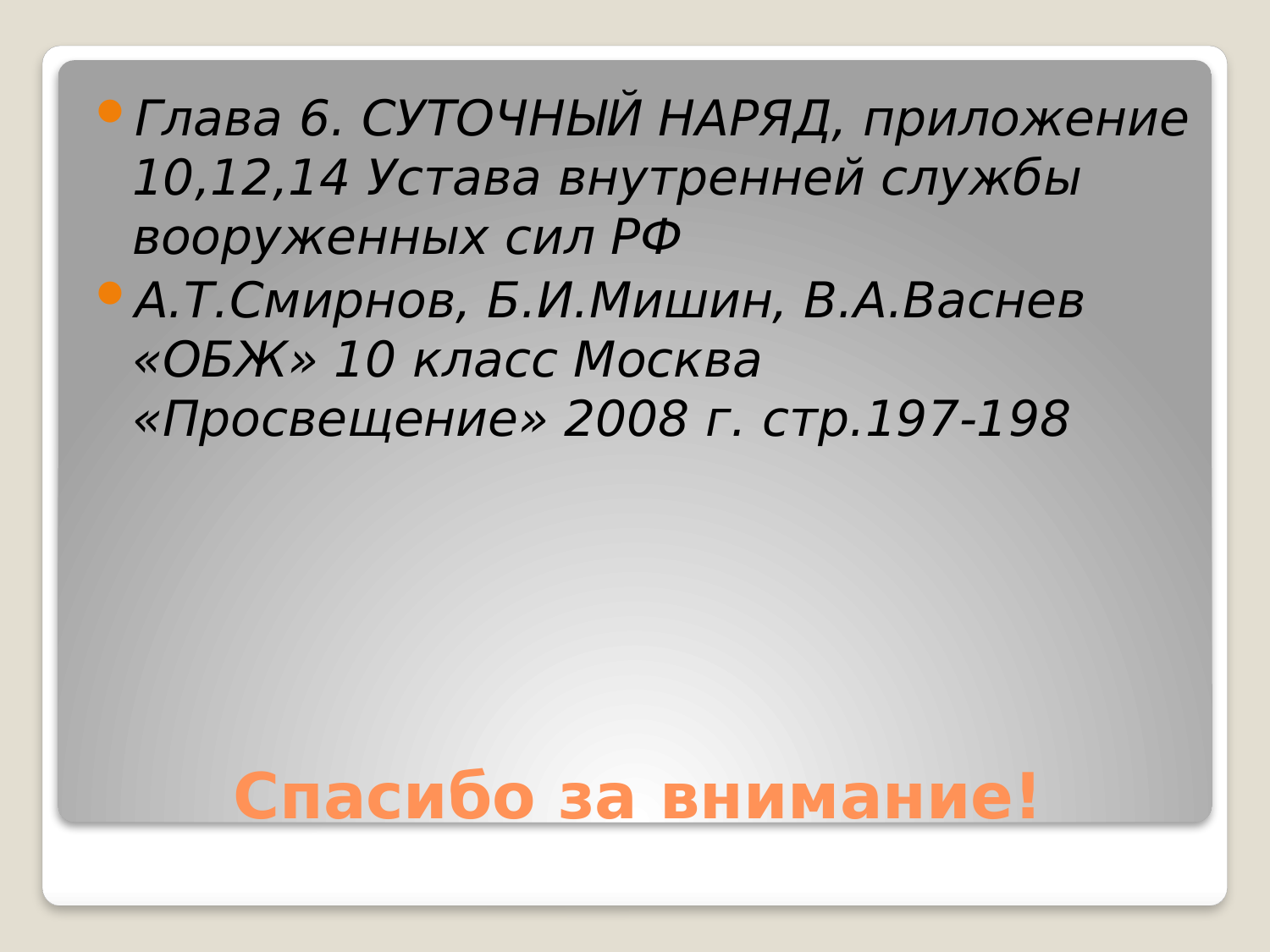

Глава 6. СУТОЧНЫЙ НАРЯД, приложение 10,12,14 Устава внутренней службы вооруженных сил РФ
А.Т.Смирнов, Б.И.Мишин, В.А.Васнев «ОБЖ» 10 класс Москва «Просвещение» 2008 г. стр.197-198
# Спасибо за внимание!